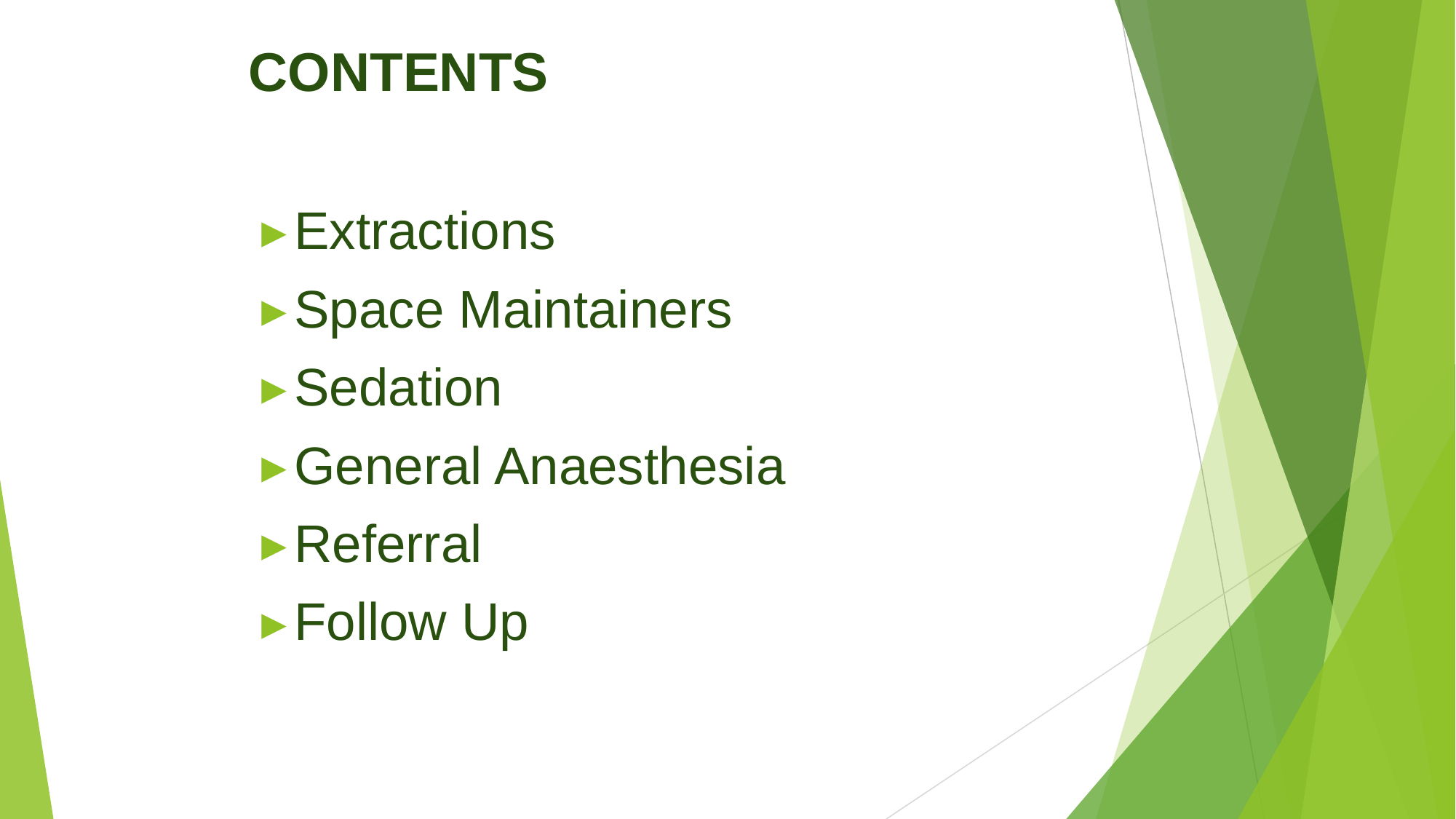

# CONTENTS
Extractions
Space Maintainers
Sedation
General Anaesthesia
Referral
Follow Up